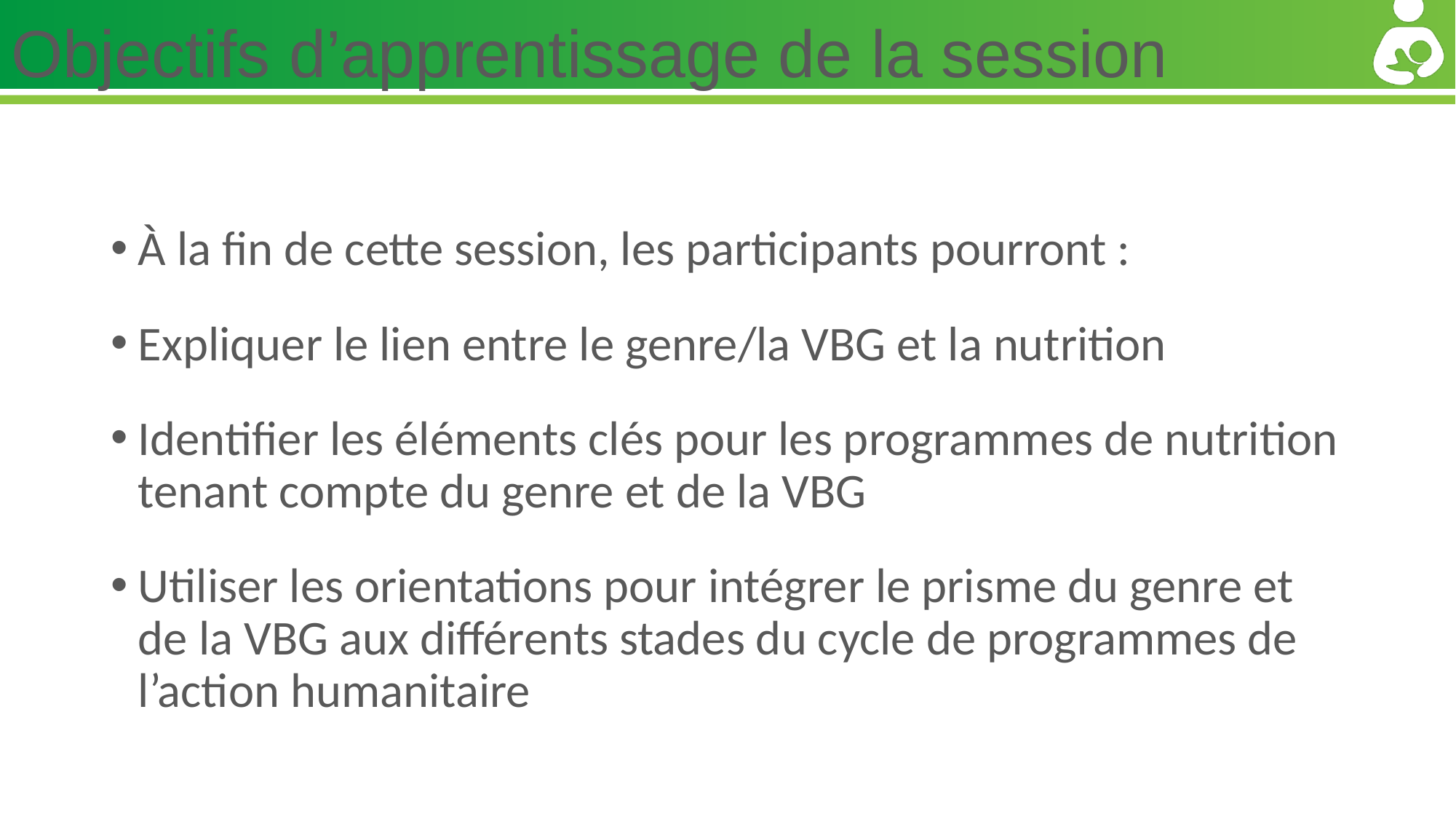

# Objectifs d’apprentissage de la session
À la fin de cette session, les participants pourront :
Expliquer le lien entre le genre/la VBG et la nutrition
Identifier les éléments clés pour les programmes de nutrition tenant compte du genre et de la VBG
Utiliser les orientations pour intégrer le prisme du genre et de la VBG aux différents stades du cycle de programmes de l’action humanitaire